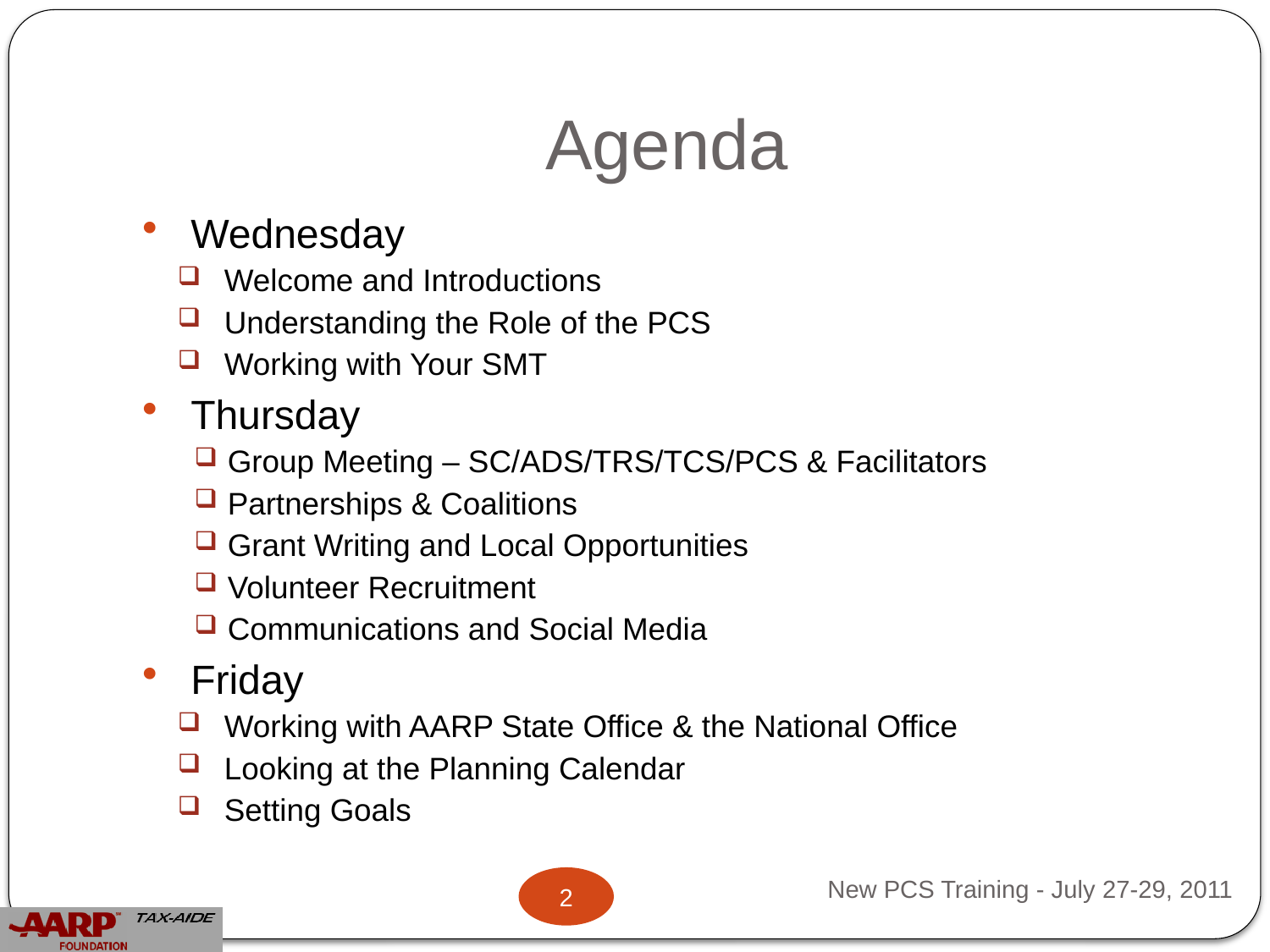

# Agenda
Wednesday
Welcome and Introductions
Understanding the Role of the PCS
Working with Your SMT
Thursday
Group Meeting – SC/ADS/TRS/TCS/PCS & Facilitators
Partnerships & Coalitions
Grant Writing and Local Opportunities
Volunteer Recruitment
Communications and Social Media
Friday
Working with AARP State Office & the National Office
Looking at the Planning Calendar
Setting Goals
New PCS Training - July 27-29, 2011
2